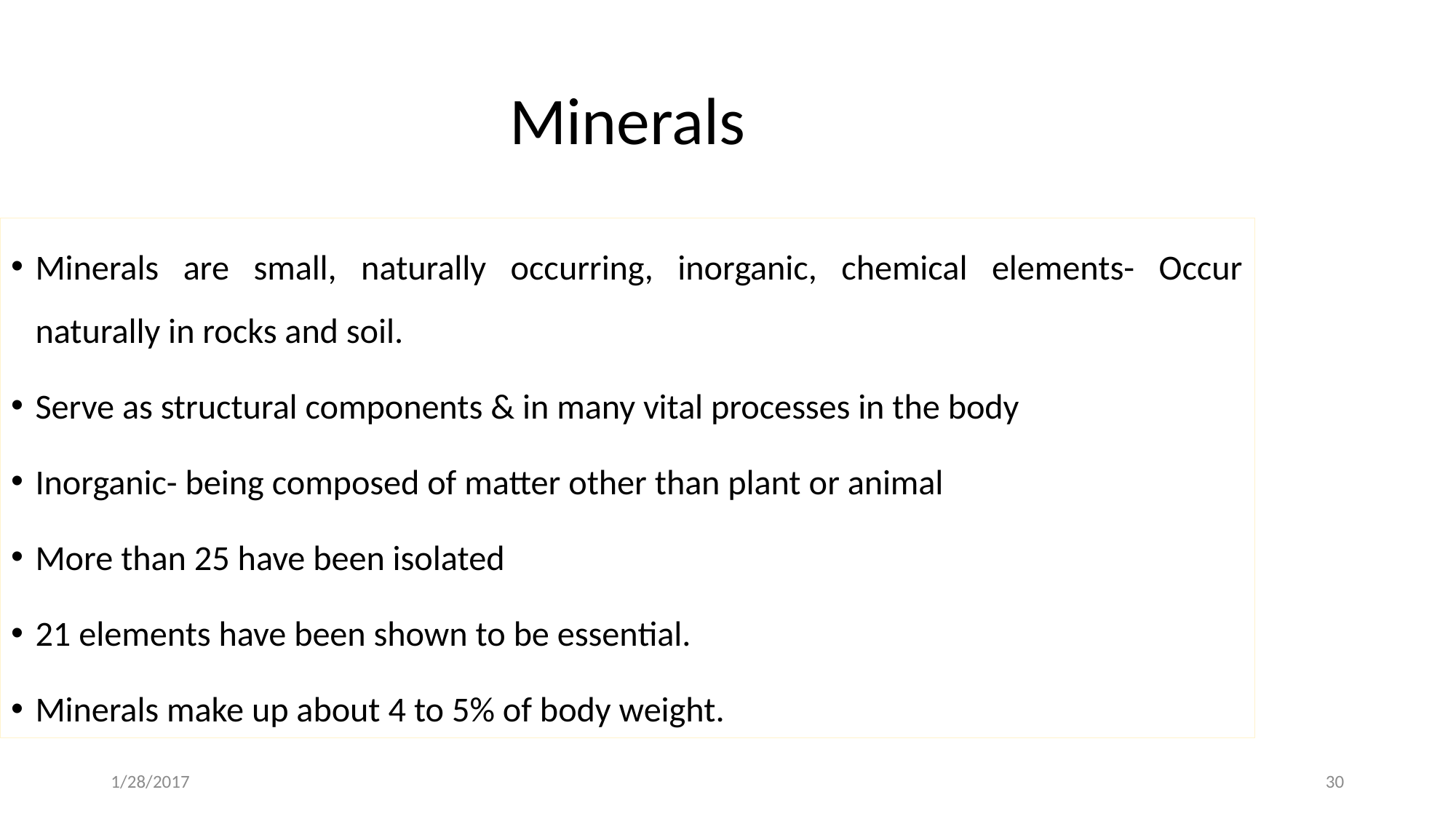

Minerals
Minerals are small, naturally occurring, inorganic, chemical elements- Occur naturally in rocks and soil.
Serve as structural components & in many vital processes in the body
Inorganic- being composed of matter other than plant or animal
More than 25 have been isolated
21 elements have been shown to be essential.
Minerals make up about 4 to 5% of body weight.

1/28/2017
30